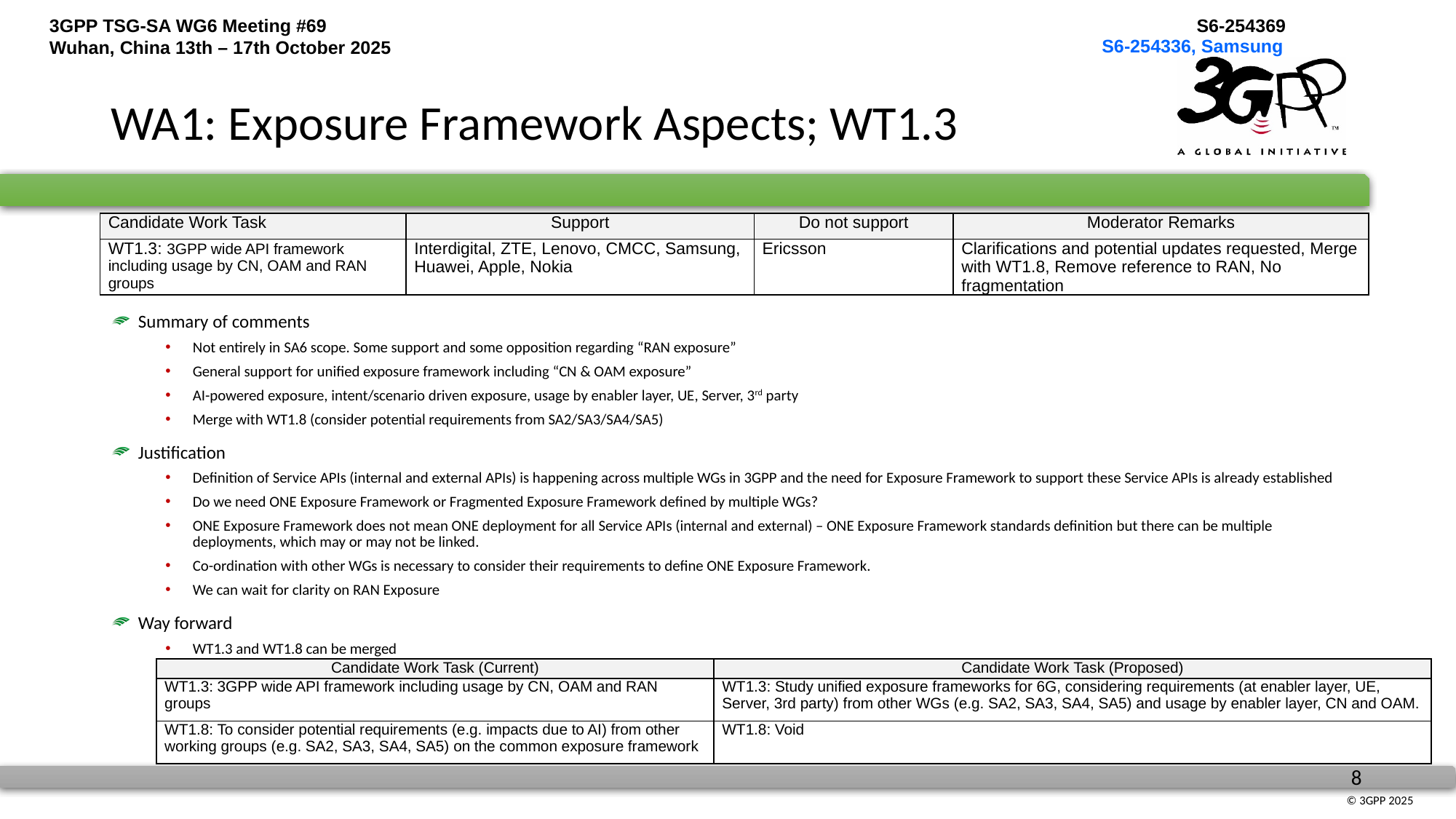

S6-254336, Samsung
# WA1: Exposure Framework Aspects; WT1.3
| Candidate Work Task | Support | Do not support | Moderator Remarks |
| --- | --- | --- | --- |
| WT1.3: 3GPP wide API framework including usage by CN, OAM and RAN groups | Interdigital, ZTE, Lenovo, CMCC, Samsung, Huawei, Apple, Nokia | Ericsson | Clarifications and potential updates requested, Merge with WT1.8, Remove reference to RAN, No fragmentation |
Summary of comments
Not entirely in SA6 scope. Some support and some opposition regarding “RAN exposure”
General support for unified exposure framework including “CN & OAM exposure”
AI-powered exposure, intent/scenario driven exposure, usage by enabler layer, UE, Server, 3rd party
Merge with WT1.8 (consider potential requirements from SA2/SA3/SA4/SA5)
Justification
Definition of Service APIs (internal and external APIs) is happening across multiple WGs in 3GPP and the need for Exposure Framework to support these Service APIs is already established
Do we need ONE Exposure Framework or Fragmented Exposure Framework defined by multiple WGs?
ONE Exposure Framework does not mean ONE deployment for all Service APIs (internal and external) – ONE Exposure Framework standards definition but there can be multiple deployments, which may or may not be linked.
Co-ordination with other WGs is necessary to consider their requirements to define ONE Exposure Framework.
We can wait for clarity on RAN Exposure
Way forward
WT1.3 and WT1.8 can be merged

| Candidate Work Task (Current) | Candidate Work Task (Proposed) |
| --- | --- |
| WT1.3: 3GPP wide API framework including usage by CN, OAM and RAN groups | WT1.3: Study unified exposure frameworks for 6G, considering requirements (at enabler layer, UE, Server, 3rd party) from other WGs (e.g. SA2, SA3, SA4, SA5) and usage by enabler layer, CN and OAM. |
| WT1.8: To consider potential requirements (e.g. impacts due to AI) from other working groups (e.g. SA2, SA3, SA4, SA5) on the common exposure framework | WT1.8: Void |